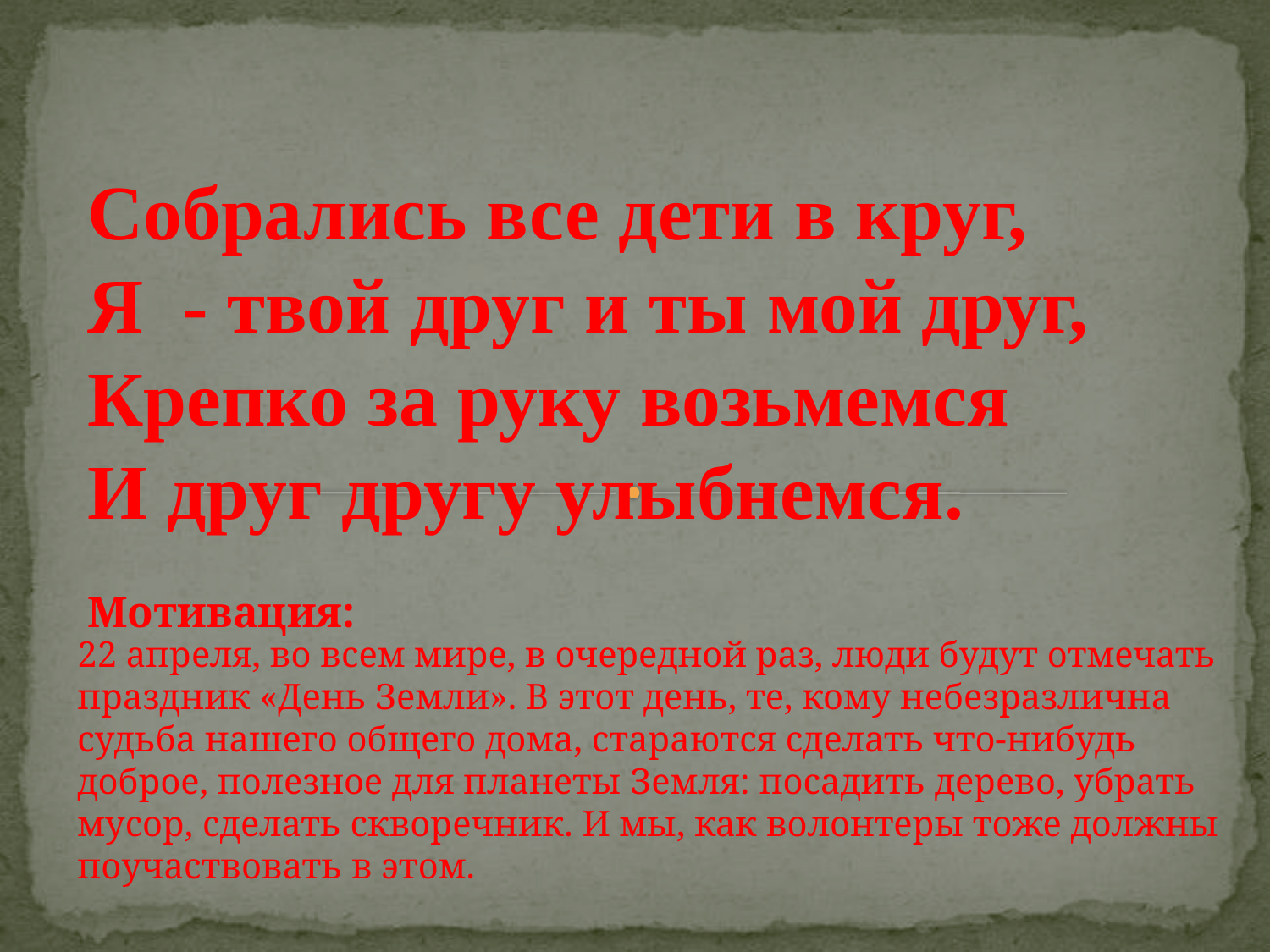

Собрались все дети в круг,
Я  - твой друг и ты мой друг,
Крепко за руку возьмемся
И друг другу улыбнемся.

Мотивация:

22 апреля, во всем мире, в очередной раз, люди будут отмечать праздник «День Земли». В этот день, те, кому небезразлична судьба нашего общего дома, стараются сделать что-нибудь доброе, полезное для планеты Земля: посадить дерево, убрать мусор, сделать скворечник. И мы, как волонтеры тоже должны поучаствовать в этом.